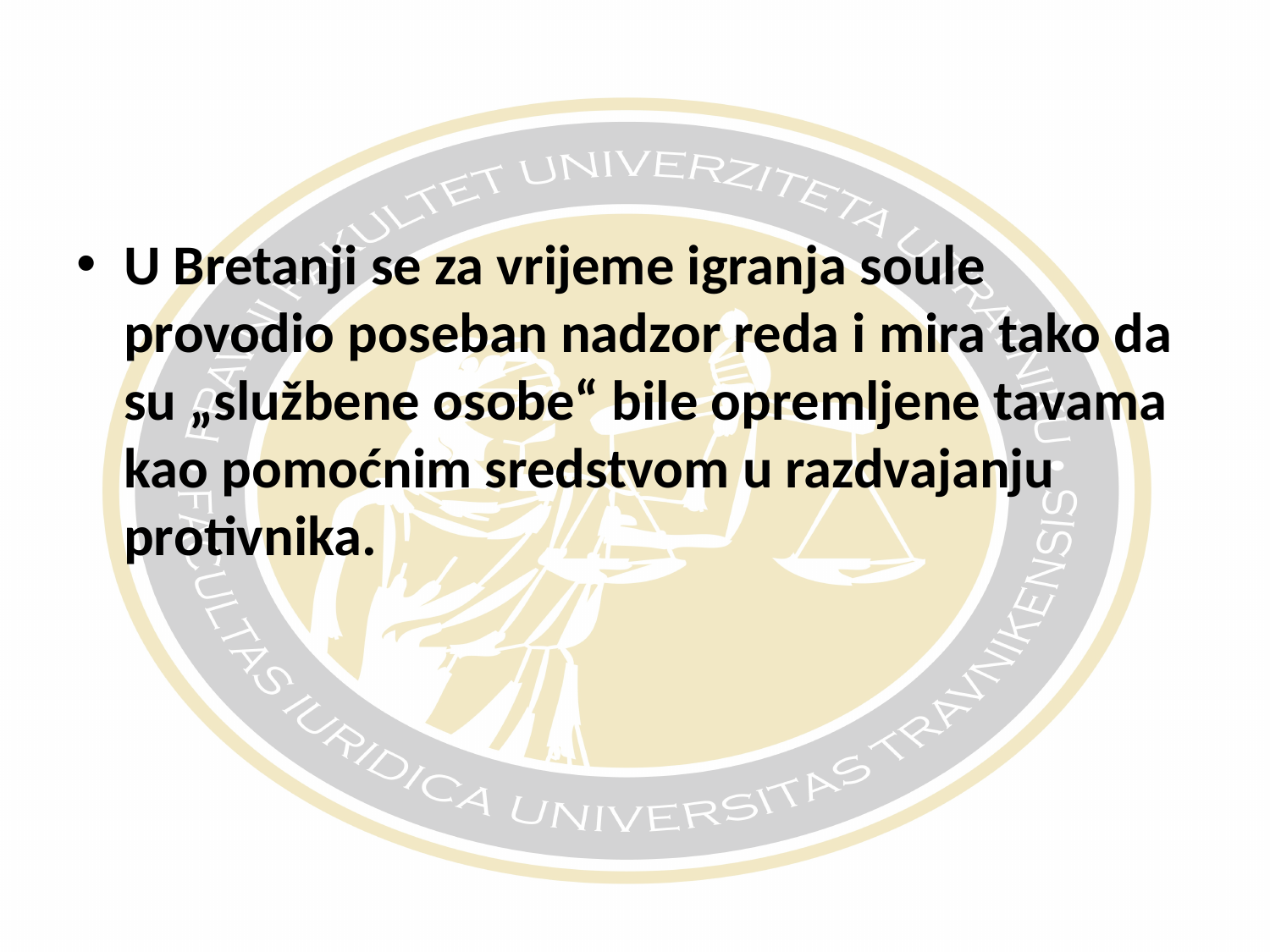

#
U Bretanji se za vrijeme igranja soule provodio poseban nadzor reda i mira tako da su „službene osobe“ bile opremljene tavama kao pomoćnim sredstvom u razdvajanju protivnika.